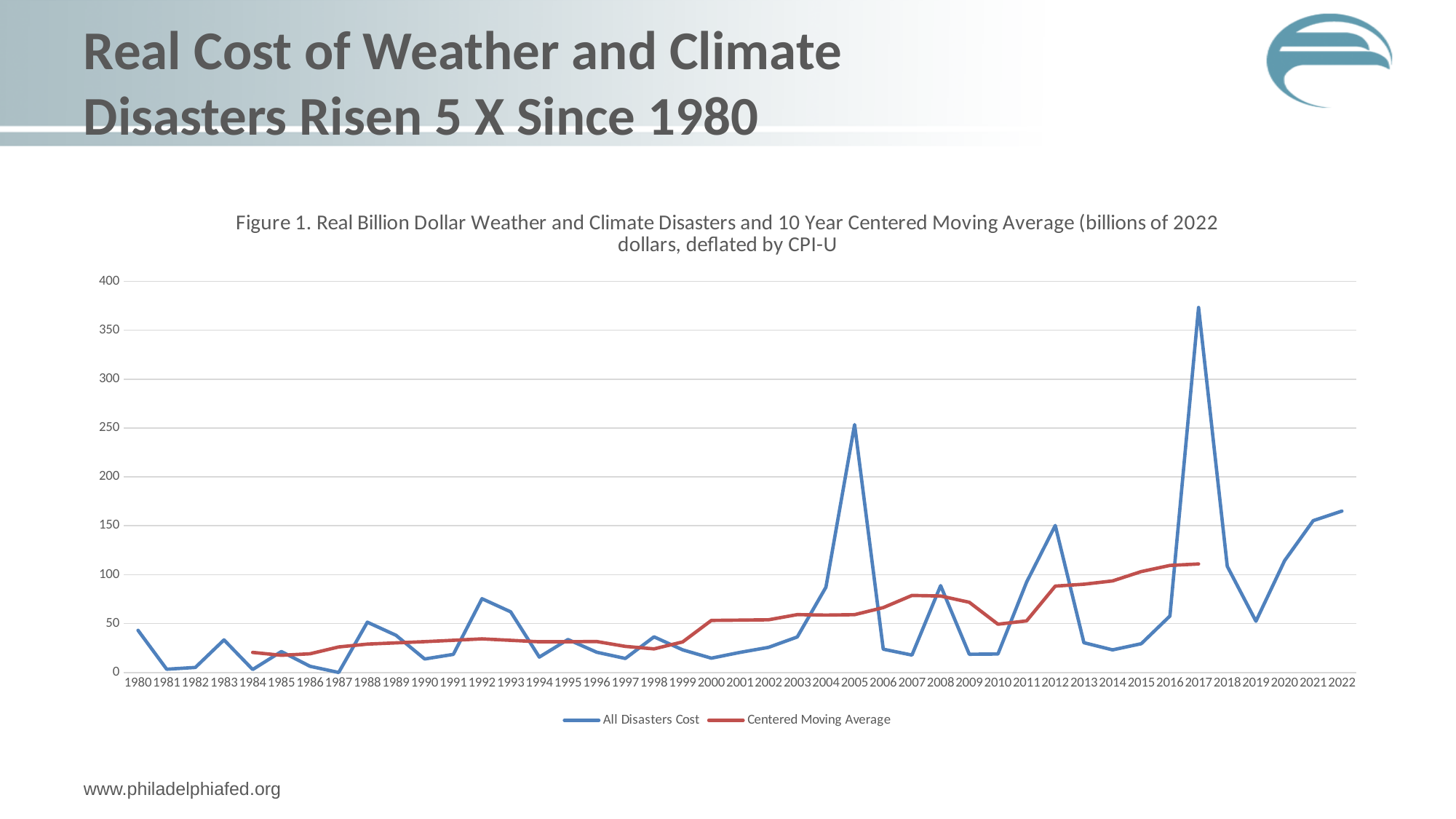

# Real Cost of Weather and Climate Disasters Risen 5 X Since 1980

### Chart: Figure 1. Real Billion Dollar Weather and Climate Disasters and 10 Year Centered Moving Average (billions of 2022 dollars, deflated by CPI-U

| Category | All Disasters Cost | Centered Moving Average |
|---|---|---|
| 1980 | 43.1 | None |
| 1981 | 3.3 | None |
| 1982 | 5.1 | None |
| 1983 | 33.3 | None |
| 1984 | 3.0 | 20.49 |
| 1985 | 21.4 | 17.56 |
| 1986 | 6.3 | 19.080000000000002 |
| 1987 | 0.0 | 26.110000000000003 |
| 1988 | 51.4 | 28.98 |
| 1989 | 38.0 | 30.25 |
| 1990 | 13.8 | 31.479999999999997 |
| 1991 | 18.5 | 32.92 |
| 1992 | 75.4 | 34.35 |
| 1993 | 62.0 | 32.849999999999994 |
| 1994 | 15.7 | 31.359999999999996 |
| 1995 | 33.7 | 31.440000000000005 |
| 1996 | 20.7 | 31.640000000000004 |
| 1997 | 14.3 | 26.669999999999998 |
| 1998 | 36.4 | 24.1 |
| 1999 | 23.1 | 31.249999999999993 |
| 2000 | 14.6 | 53.23 |
| 2001 | 20.5 | 53.54 |
| 2002 | 25.7 | 53.89 |
| 2003 | 36.3 | 59.129999999999995 |
| 2004 | 87.2 | 58.68000000000001 |
| 2005 | 253.5 | 59.11 |
| 2006 | 23.8 | 66.3 |
| 2007 | 17.8 | 78.75999999999999 |
| 2008 | 88.8 | 78.16999999999999 |
| 2009 | 18.6 | 71.76000000000002 |
| 2010 | 18.9 | 49.35 |
| 2011 | 92.4 | 52.739999999999995 |
| 2012 | 150.3 | 88.28 |
| 2013 | 30.4 | 90.25 |
| 2014 | 23.1 | 93.63 |
| 2015 | 29.4 | 103.17 |
| 2016 | 57.7 | 109.46 |
| 2017 | 373.2 | 110.92999999999999 |
| 2018 | 108.5 | None |
| 2019 | 52.4 | None |
| 2020 | 114.3 | None |
| 2021 | 155.3 | None |
| 2022 | 165.0 | None |
www.philadelphiafed.org